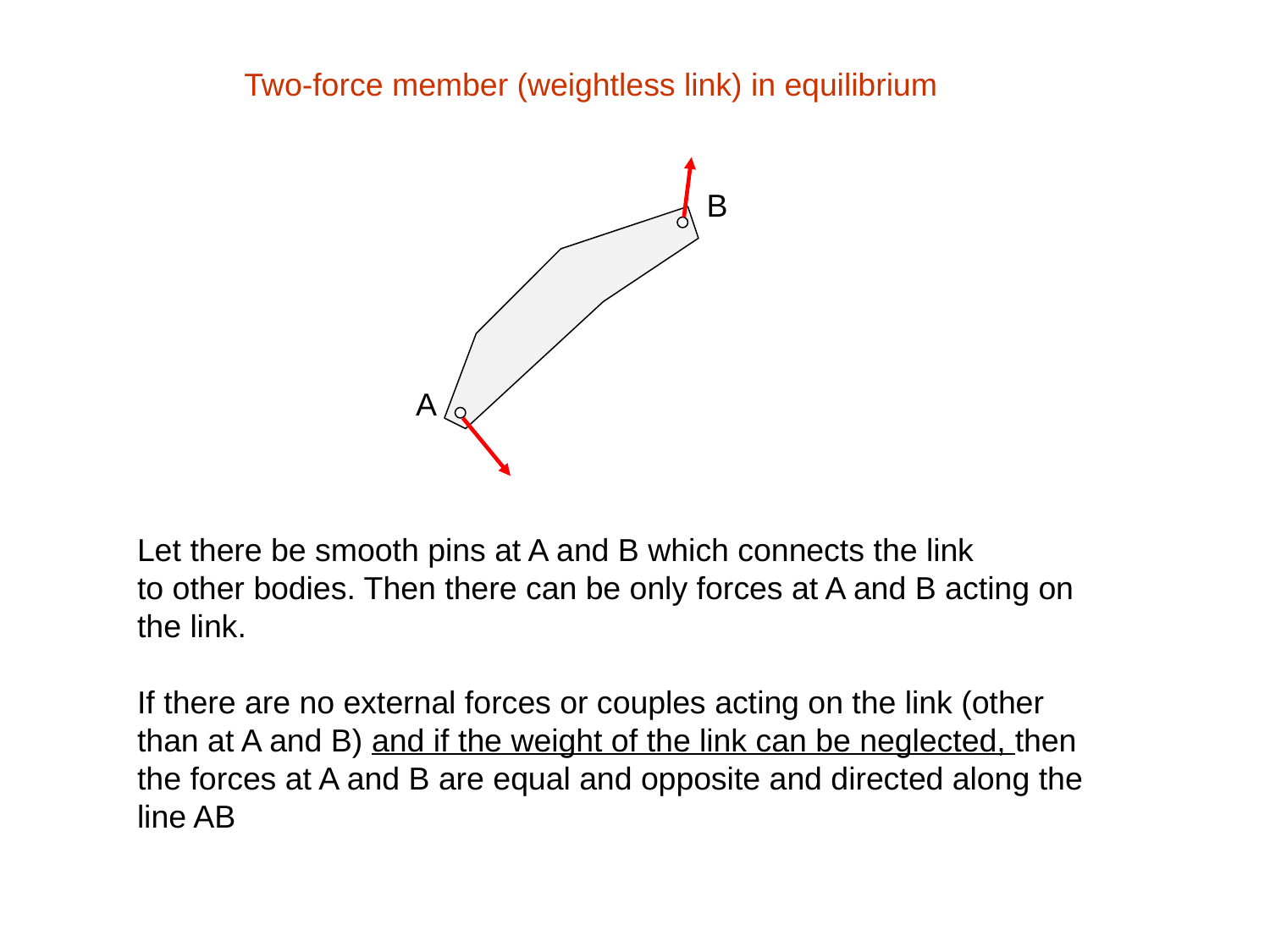

Two-force member (weightless link) in equilibrium
B

A

Let there be smooth pins at A and B which connects the link
to other bodies. Then there can be only forces at A and B acting on the link.

If there are no external forces or couples acting on the link (other than at A and B) and if the weight of the link can be neglected, then the forces at A and B are equal and opposite and directed along the line AB